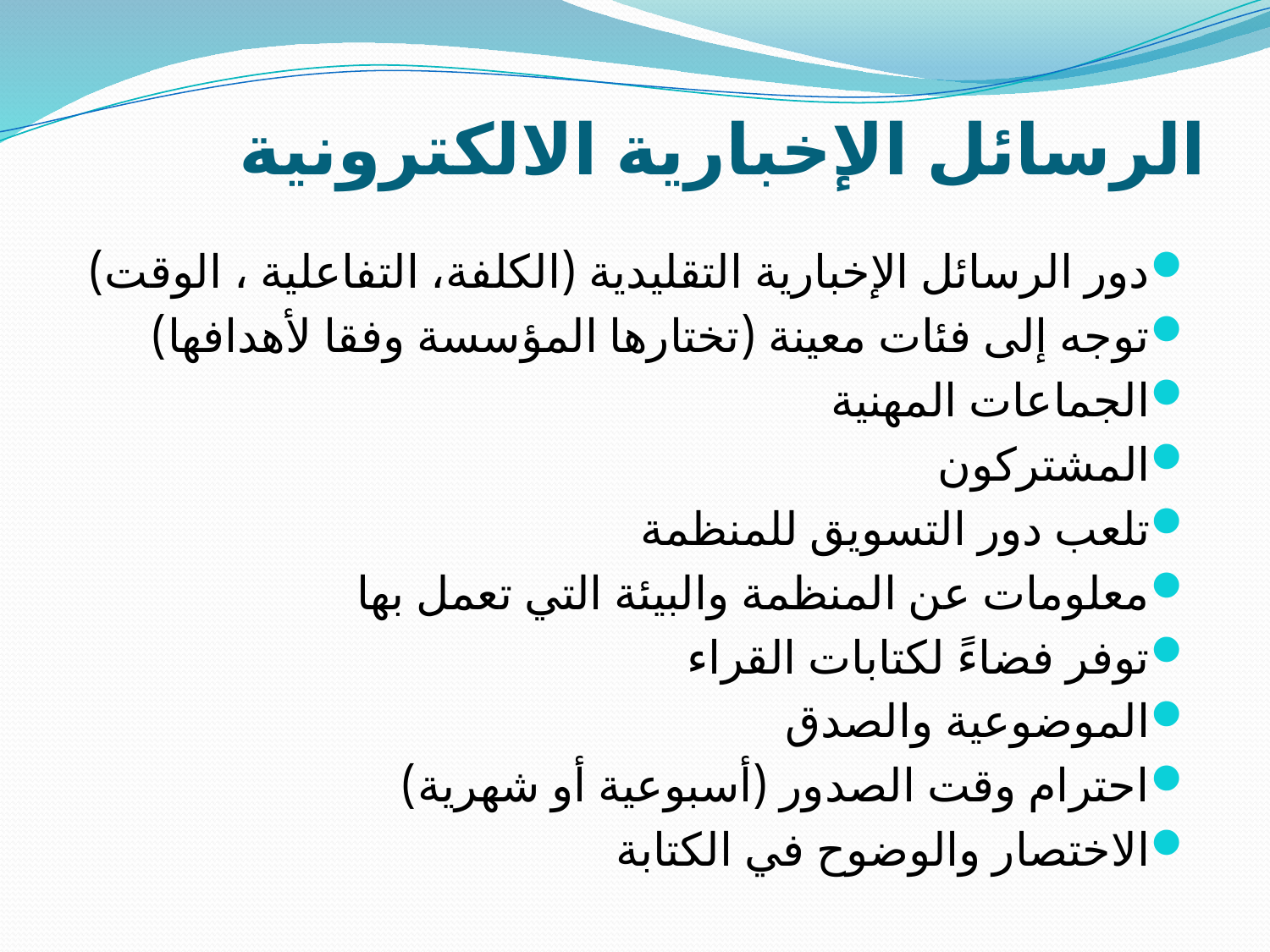

# الرسائل الإخبارية الالكترونية
دور الرسائل الإخبارية التقليدية (الكلفة، التفاعلية ، الوقت)
توجه إلى فئات معينة (تختارها المؤسسة وفقا لأهدافها)
الجماعات المهنية
المشتركون
تلعب دور التسويق للمنظمة
معلومات عن المنظمة والبيئة التي تعمل بها
توفر فضاءً لكتابات القراء
الموضوعية والصدق
احترام وقت الصدور (أسبوعية أو شهرية)
الاختصار والوضوح في الكتابة